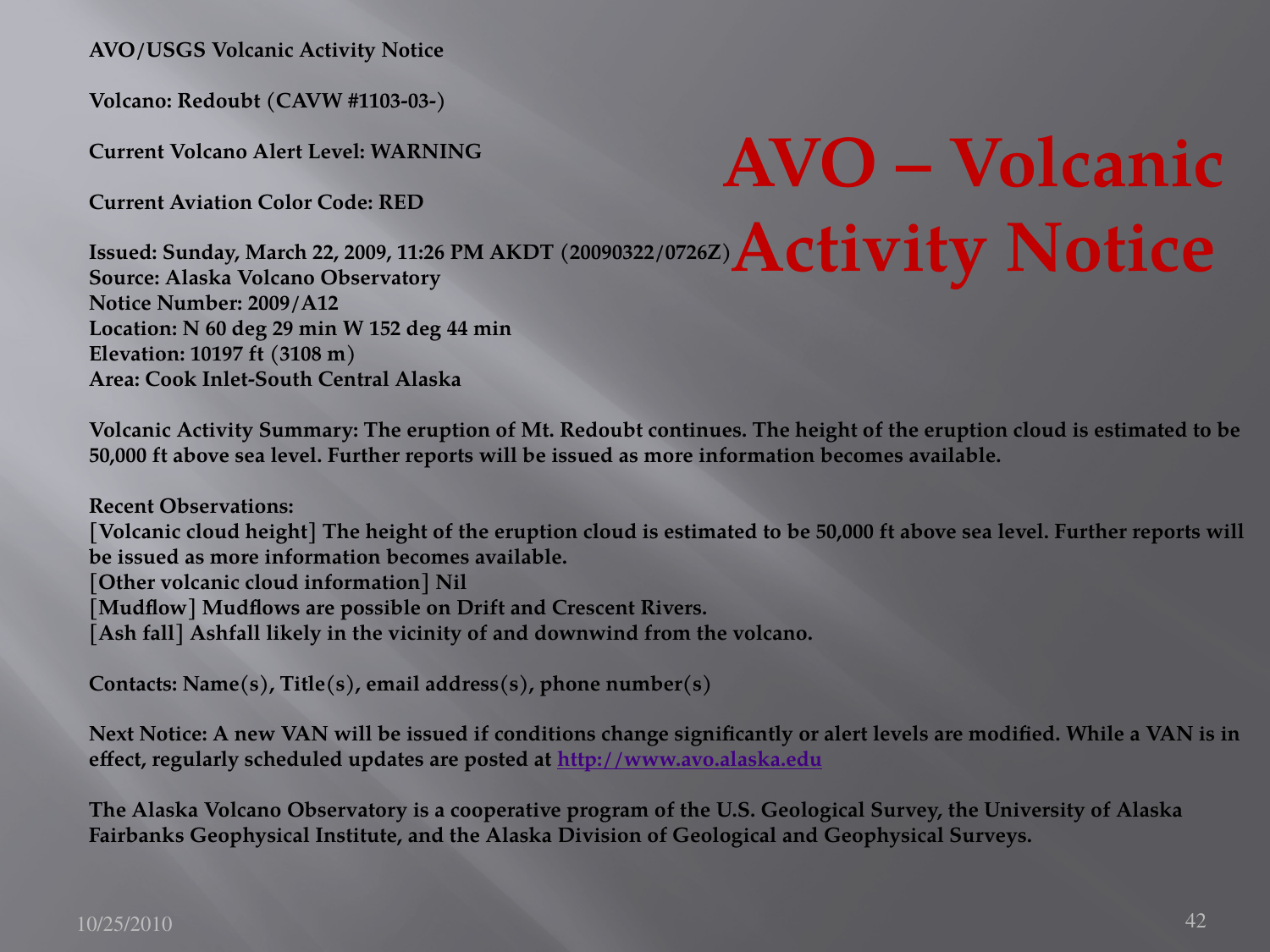

AVO/USGS Volcanic Activity Notice
Volcano: Redoubt (CAVW #1103-03-)
Current Volcano Alert Level: WARNING
Current Aviation Color Code: RED
Issued: Sunday, March 22, 2009, 11:26 PM AKDT (20090322/0726Z)
Source: Alaska Volcano Observatory
Notice Number: 2009/A12
Location: N 60 deg 29 min W 152 deg 44 min
Elevation: 10197 ft (3108 m)
Area: Cook Inlet-South Central Alaska
Volcanic Activity Summary: The eruption of Mt. Redoubt continues. The height of the eruption cloud is estimated to be 50,000 ft above sea level. Further reports will be issued as more information becomes available.
Recent Observations:
[Volcanic cloud height] The height of the eruption cloud is estimated to be 50,000 ft above sea level. Further reports will be issued as more information becomes available.
[Other volcanic cloud information] Nil
[Mudflow] Mudflows are possible on Drift and Crescent Rivers.
[Ash fall] Ashfall likely in the vicinity of and downwind from the volcano.
Contacts: Name(s), Title(s), email address(s), phone number(s)
Next Notice: A new VAN will be issued if conditions change significantly or alert levels are modified. While a VAN is in effect, regularly scheduled updates are posted at http://www.avo.alaska.edu
The Alaska Volcano Observatory is a cooperative program of the U.S. Geological Survey, the University of Alaska Fairbanks Geophysical Institute, and the Alaska Division of Geological and Geophysical Surveys.

# AVO – Volcanic Activity Notice
10/25/2010
42